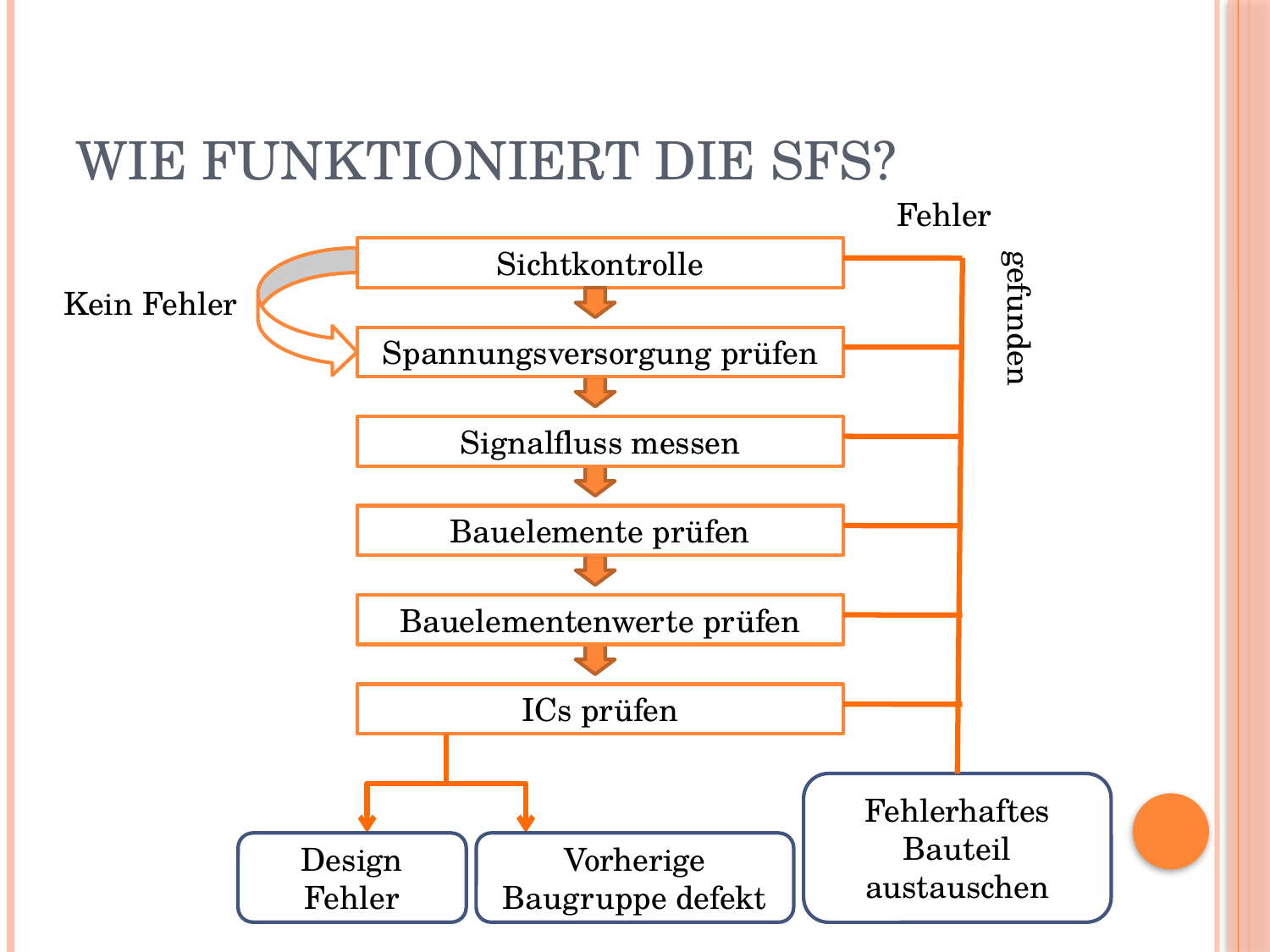

# Wie Funktioniert die SFS?
Fehler
Sichtkontrolle
gefunden

Kein Fehler

Spannungsversorgung prüfen

Signalfluss messen

Bauelemente prüfen

Bauelementenwerte prüfen

ICs prüfen
Fehlerhaftes Bauteil austauschen
Design Fehler
Vorherige Baugruppe defekt